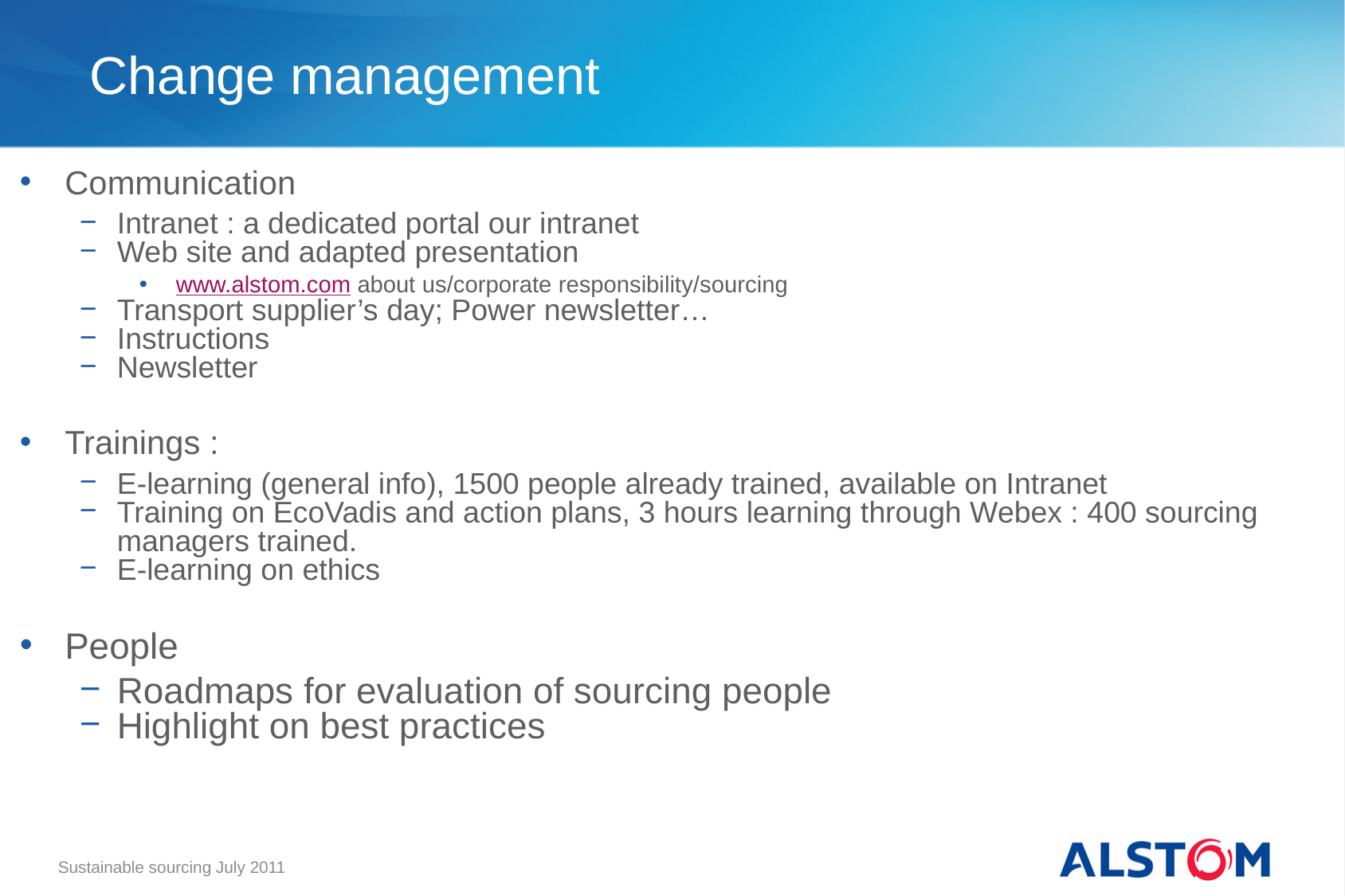

Change management

Communication
Intranet : a dedicated portal our intranet
Web site and adapted presentation
 www.alstom.com about us/corporate responsibility/sourcing
Transport supplier’s day; Power newsletter…
Instructions
Newsletter

Trainings :
E-learning (general info), 1500 people already trained, available on Intranet
Training on EcoVadis and action plans, 3 hours learning through Webex : 400 sourcing managers trained.
E-learning on ethics

People
Roadmaps for evaluation of sourcing people
Highlight on best practices
Sustainable sourcing July 2011